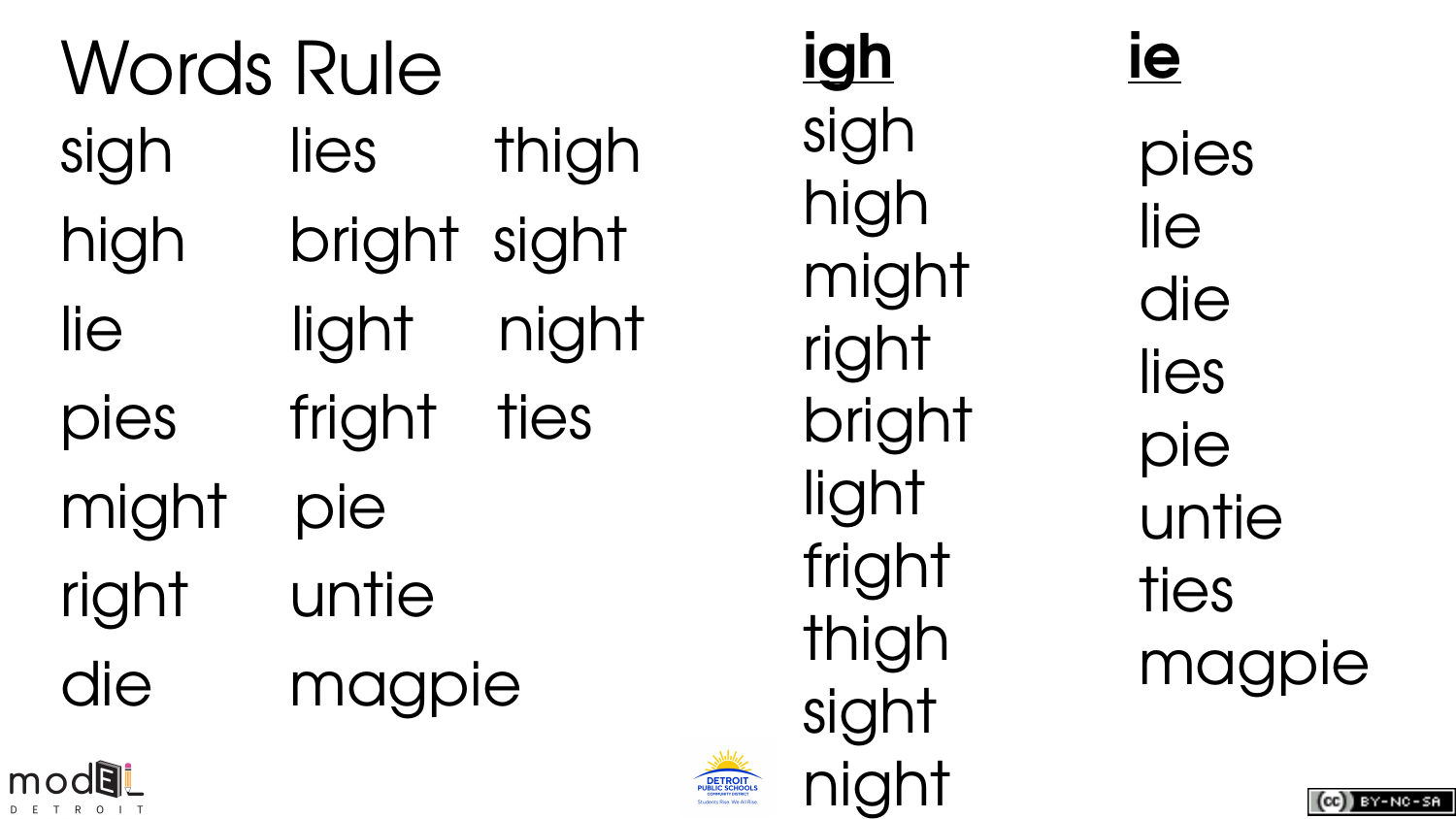

igh		  ie

# Words Rule
sigh
high
might
right
bright
light
fright
thigh
sight
night
pies
lie
die
lies
pie
untie
ties
magpie
sigh	     lies       thigh
high	     bright  sight
lie          light     night
pies	     fright	ties
might    pie
right	     untie
die	     magpie